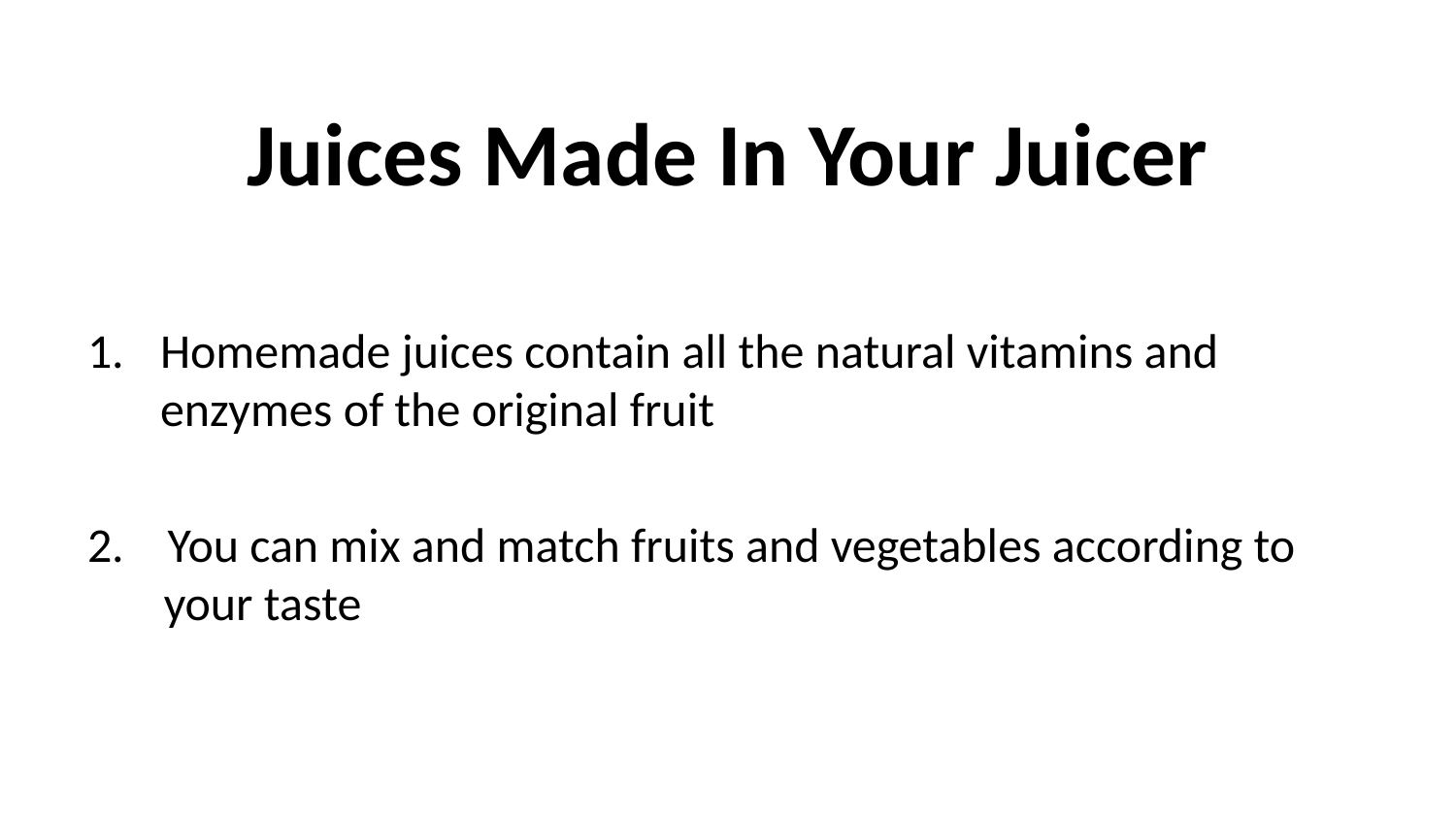

# Juices Made In Your Juicer
Homemade juices contain all the natural vitamins and enzymes of the original fruit

2.    You can mix and match fruits and vegetables according to
       your taste